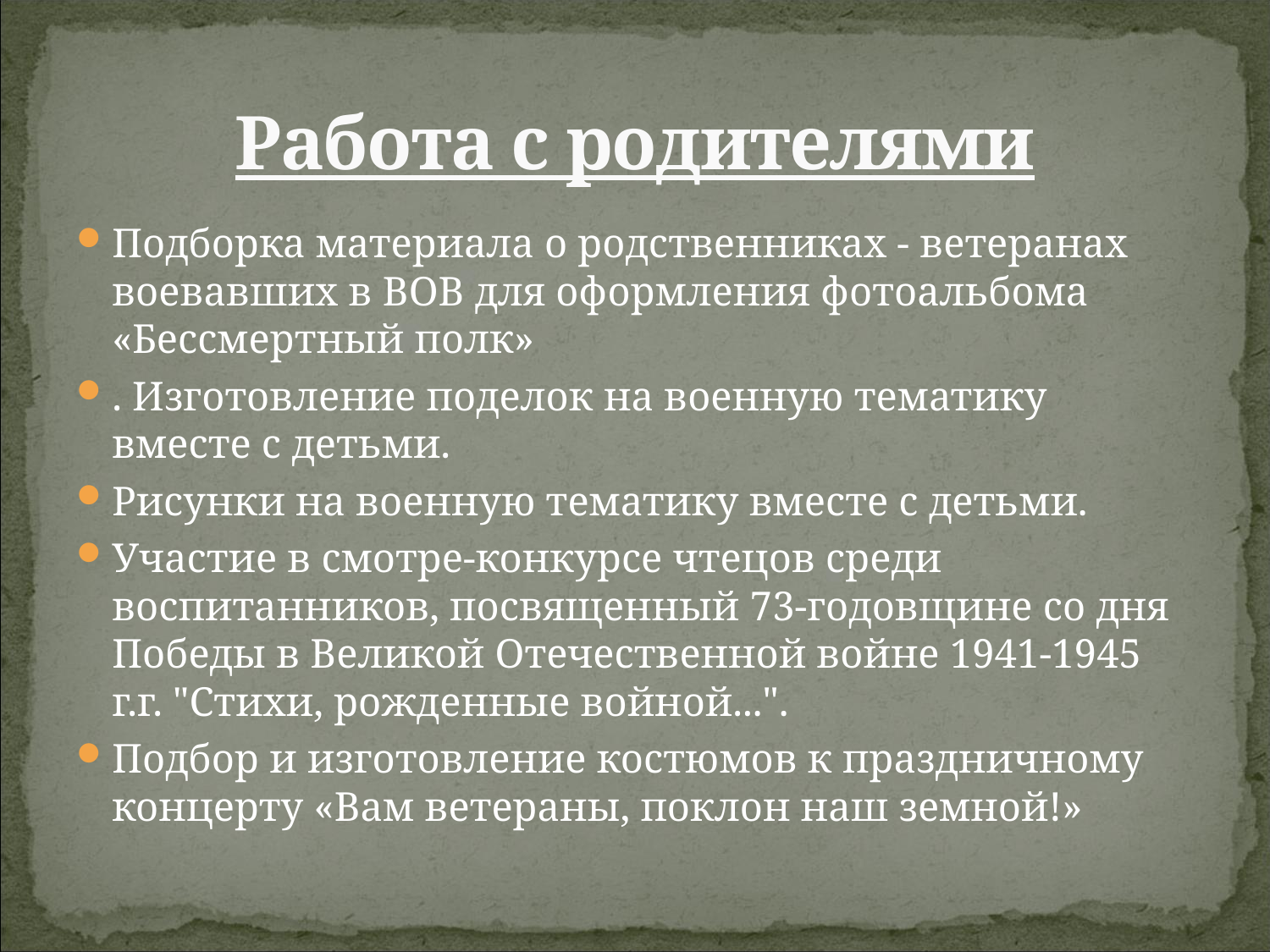

# Работа с родителями
Подборка материала о родственниках - ветеранах воевавших в ВОВ для оформления фотоальбома «Бессмертный полк»
. Изготовление поделок на военную тематику вместе с детьми.
Рисунки на военную тематику вместе с детьми.
Участие в смотре-конкурсе чтецов среди воспитанников, посвященный 73-годовщине со дня Победы в Великой Отечественной войне 1941-1945 г.г. "Стихи, рожденные войной...".
Подбор и изготовление костюмов к праздничному концерту «Вам ветераны, поклон наш земной!»